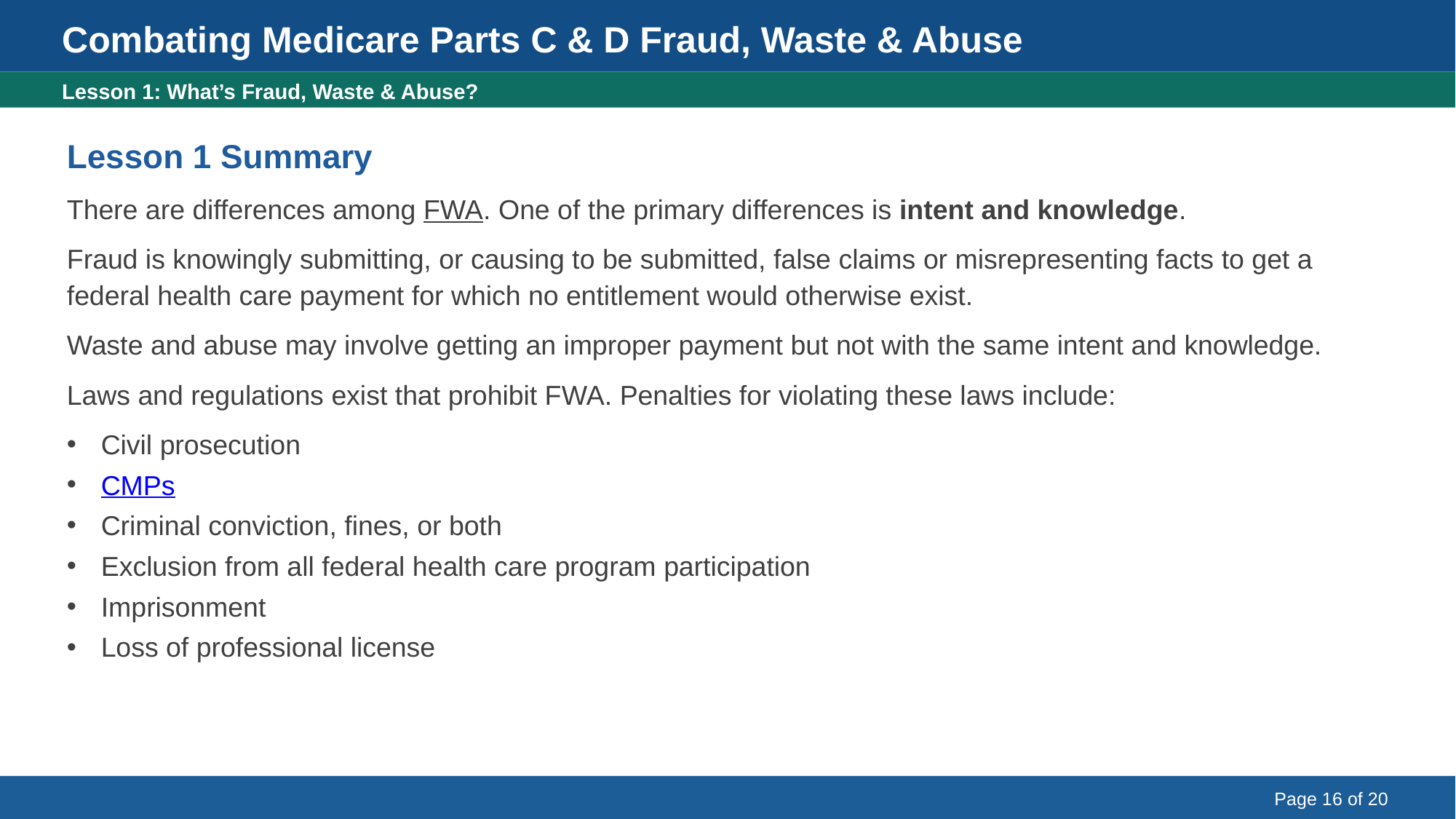

Combating Medicare Parts C & D Fraud, Waste & Abuse
Lesson 1 Summary

Lesson 1: What’s Fraud, Waste & Abuse?
Lesson 1 Summary
There are differences among FWA. One of the primary differences is intent and knowledge.
Fraud is knowingly submitting, or causing to be submitted, false claims or misrepresenting facts to get a federal health care payment for which no entitlement would otherwise exist.
Waste and abuse may involve getting an improper payment but not with the same intent and knowledge.
Laws and regulations exist that prohibit FWA. Penalties for violating these laws include:
Civil prosecution
CMPs
Criminal conviction, fines, or both
Exclusion from all federal health care program participation
Imprisonment
Loss of professional license

Page 16 of 20